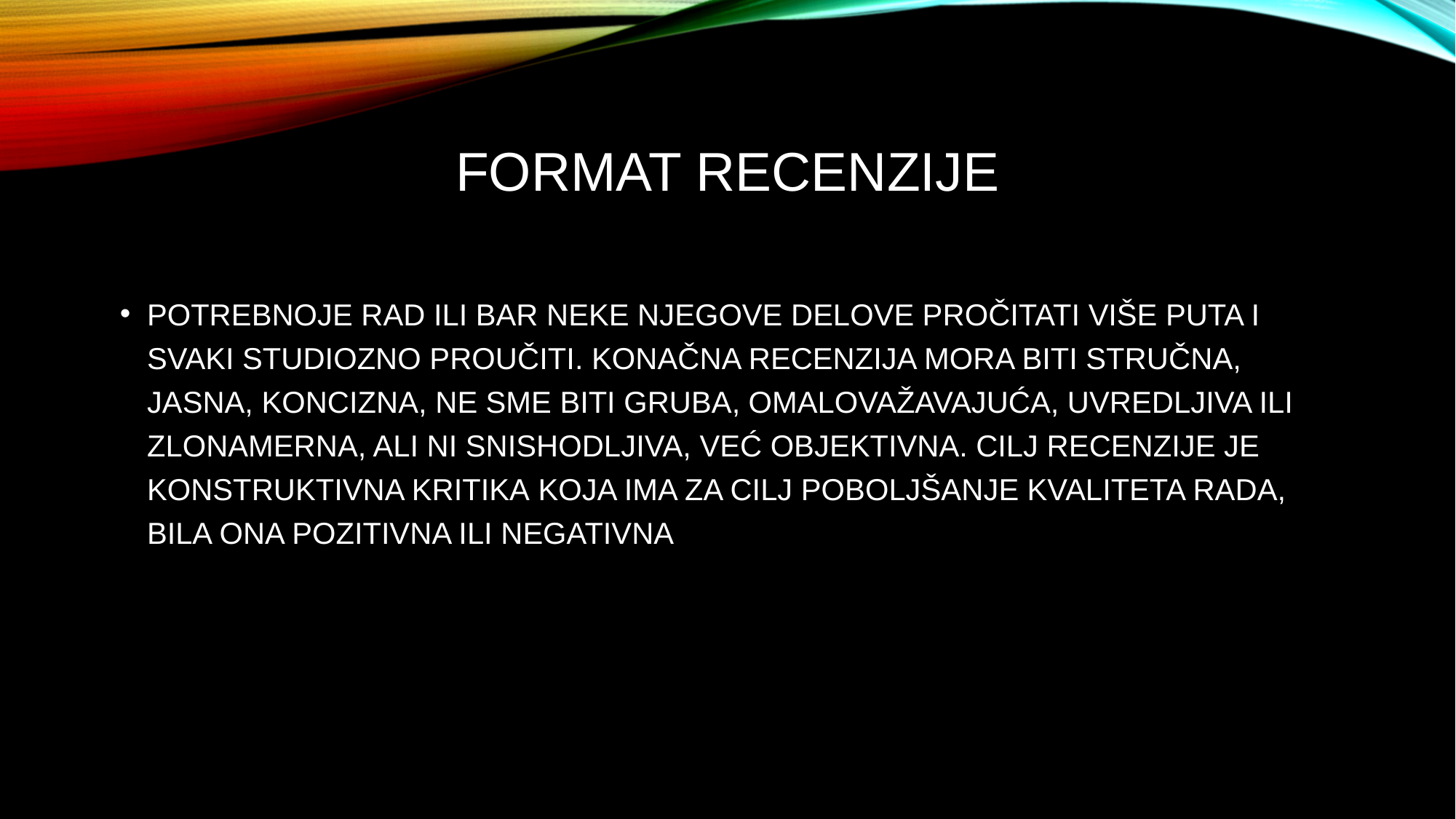

FORMAT RECENZIJE
POTREBNOJE RAD ILI BAR NEKE NJEGOVE DELOVE PROČITATI VIŠE PUTA I SVAKI STUDIOZNO PROUČITI. Konačna recenzija MORA BITI STRUČNA, JASNA, KONCIZNA, ne sme biti gruba, omalovažavajuća, uvredljiva ili zlonamerna, ali ni snishodljiva, VEĆ OBJEKTIVNA. Cilj recenzije je konstruktivna kritika KOJA IMA ZA CILJ POBOLJŠANJE KVALITETA RADA, bila ona pozitivna ili negativna